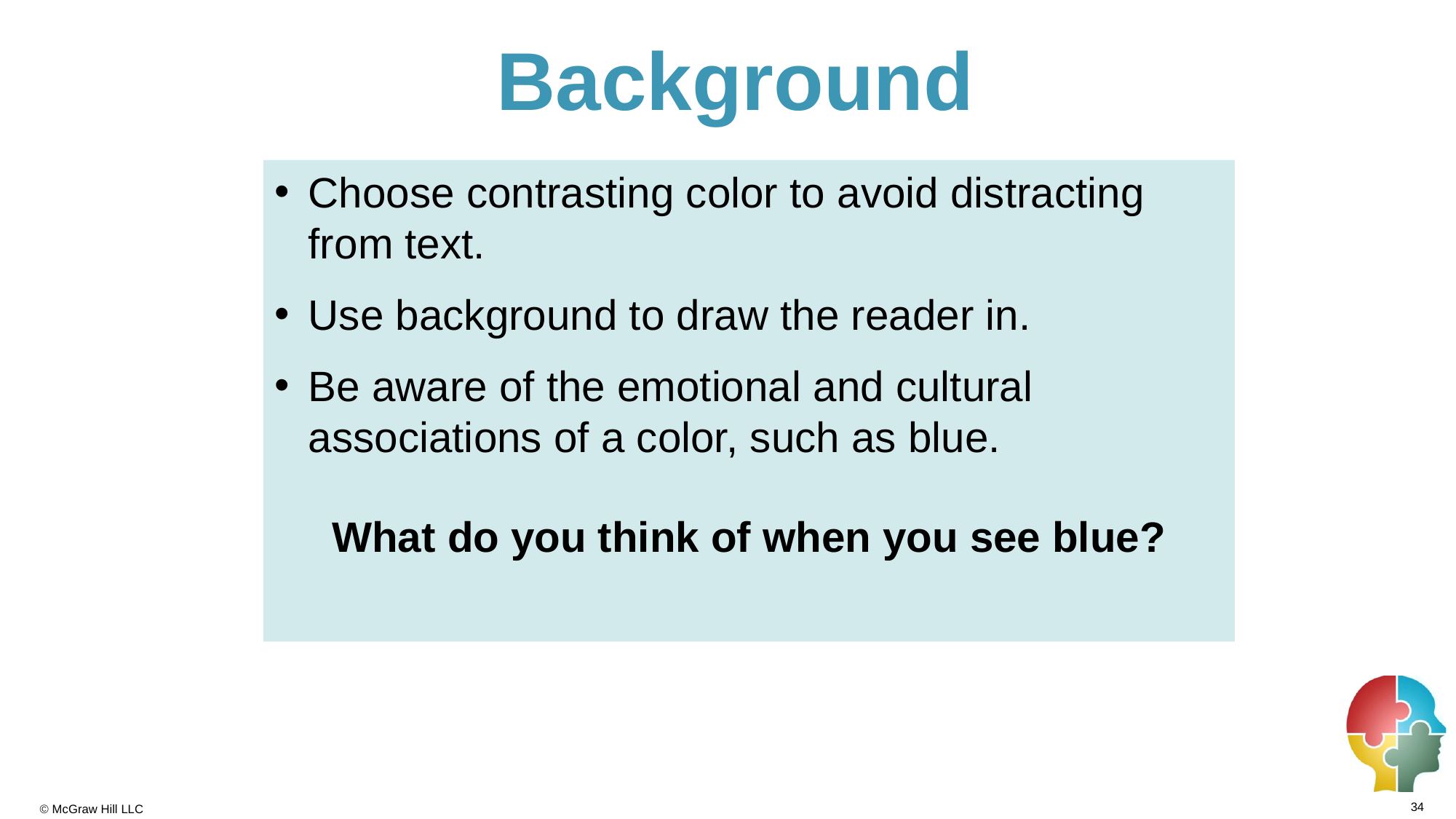

# Background
Choose contrasting color to avoid distracting from text.
Use background to draw the reader in.
Be aware of the emotional and cultural associations of a color, such as blue.
What do you think of when you see blue?
34